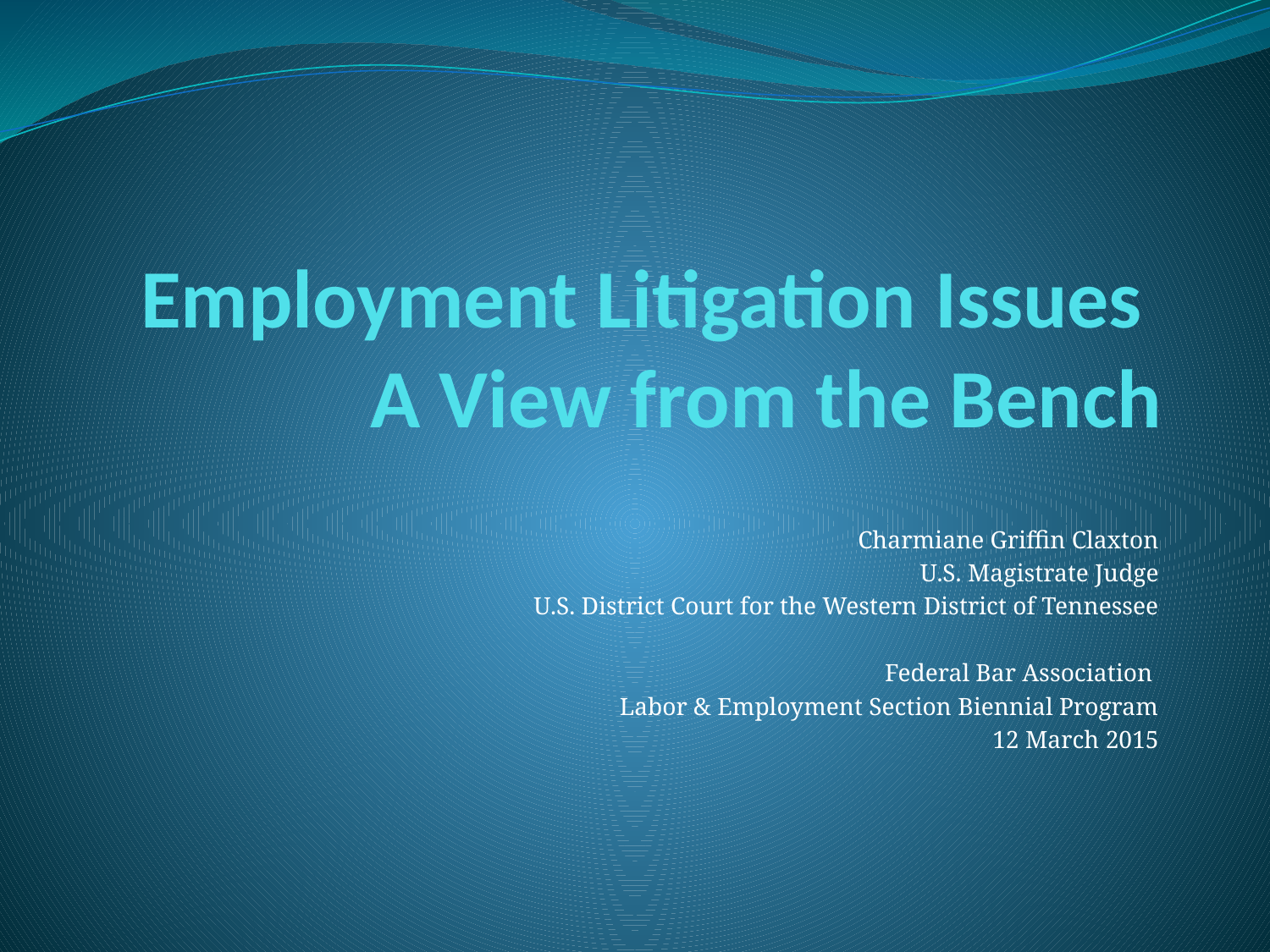

# Employment Litigation Issues A View from the Bench
Charmiane Griffin Claxton
U.S. Magistrate Judge
U.S. District Court for the Western District of Tennessee

Federal Bar Association
Labor & Employment Section Biennial Program
12 March 2015